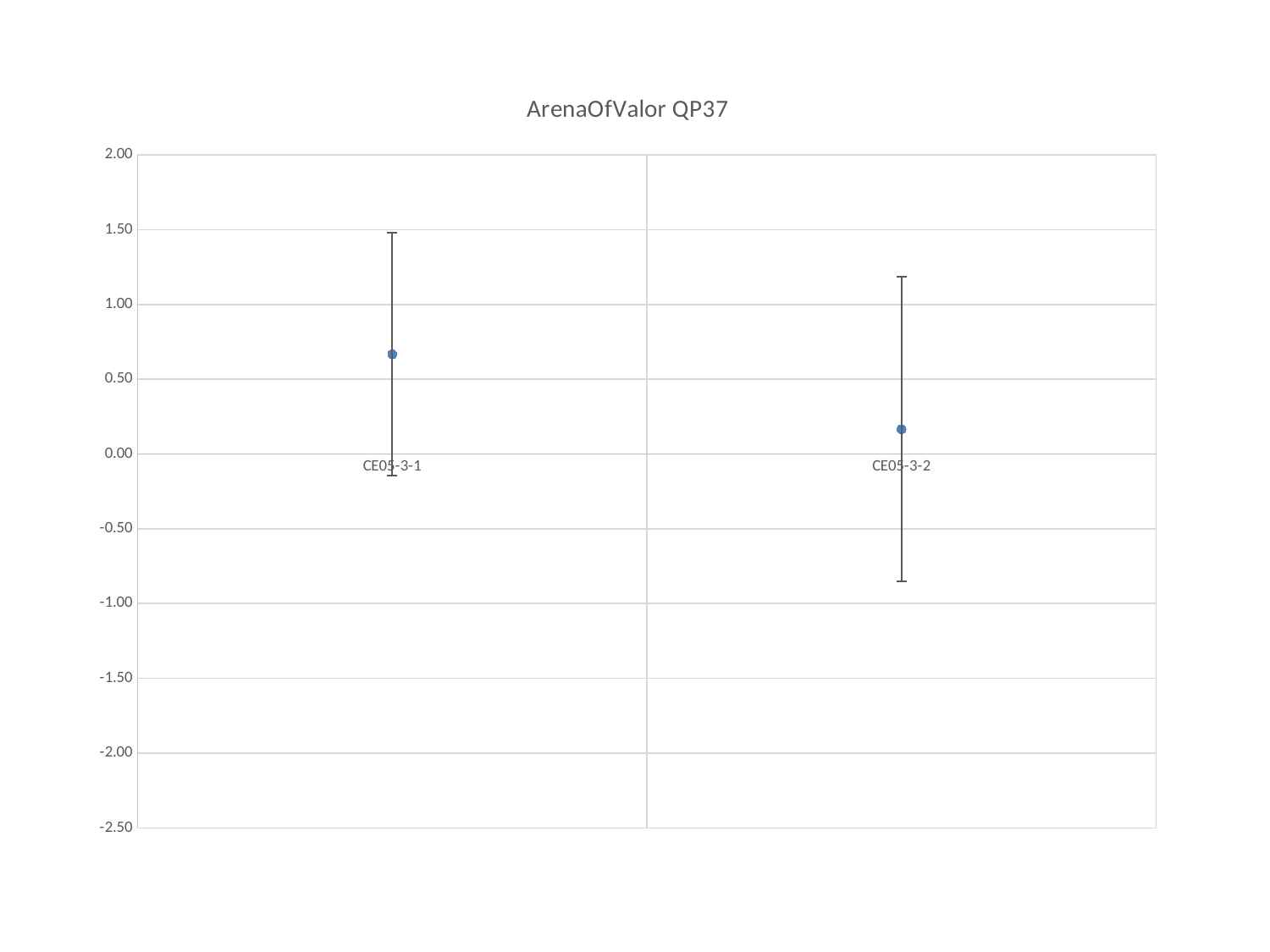

### Chart:

| Category |  |
|---|---|
| CE05-3-1 | 0.666666666666667 |
| CE05-3-2 | 0.166666666666667 |